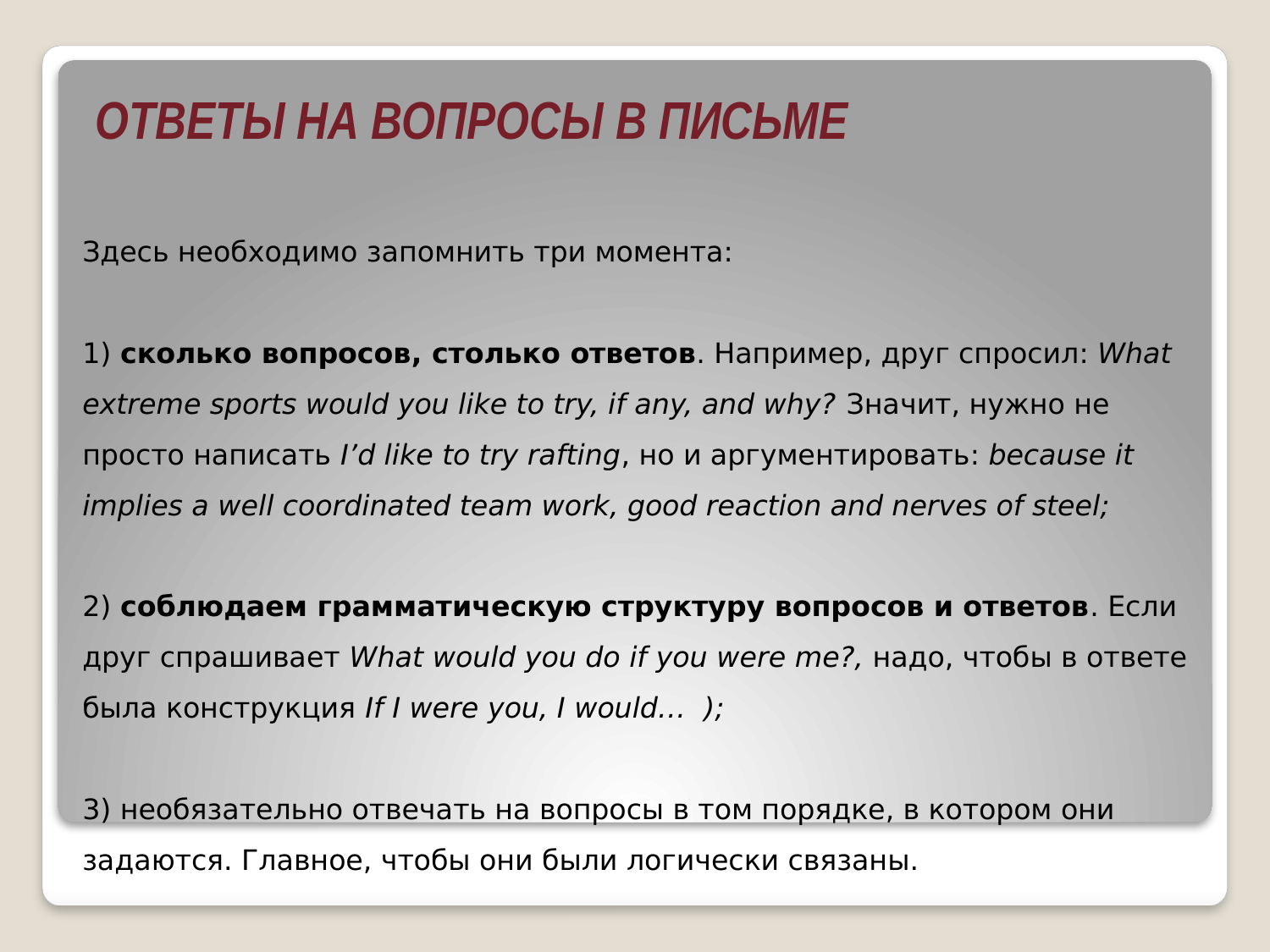

ОТВЕТЫ НА ВОПРОСЫ В ПИСЬМЕ

# Здесь необходимо запомнить три момента: 1) сколько вопросов, столько ответов. Например, друг спросил: What extreme sports would you like to try, if any, and why? Значит, нужно не просто написать I’d like to try rafting, но и аргументировать: because it implies a well coordinated team work, good reaction and nerves of steel; 2) соблюдаем грамматическую структуру вопросов и ответов. Если друг спрашивает What would you do if you were me?, надо, чтобы в ответе была конструкция If I were you, I would…  ); 3) необязательно отвечать на вопросы в том порядке, в котором они задаются. Главное, чтобы они были логически связаны.